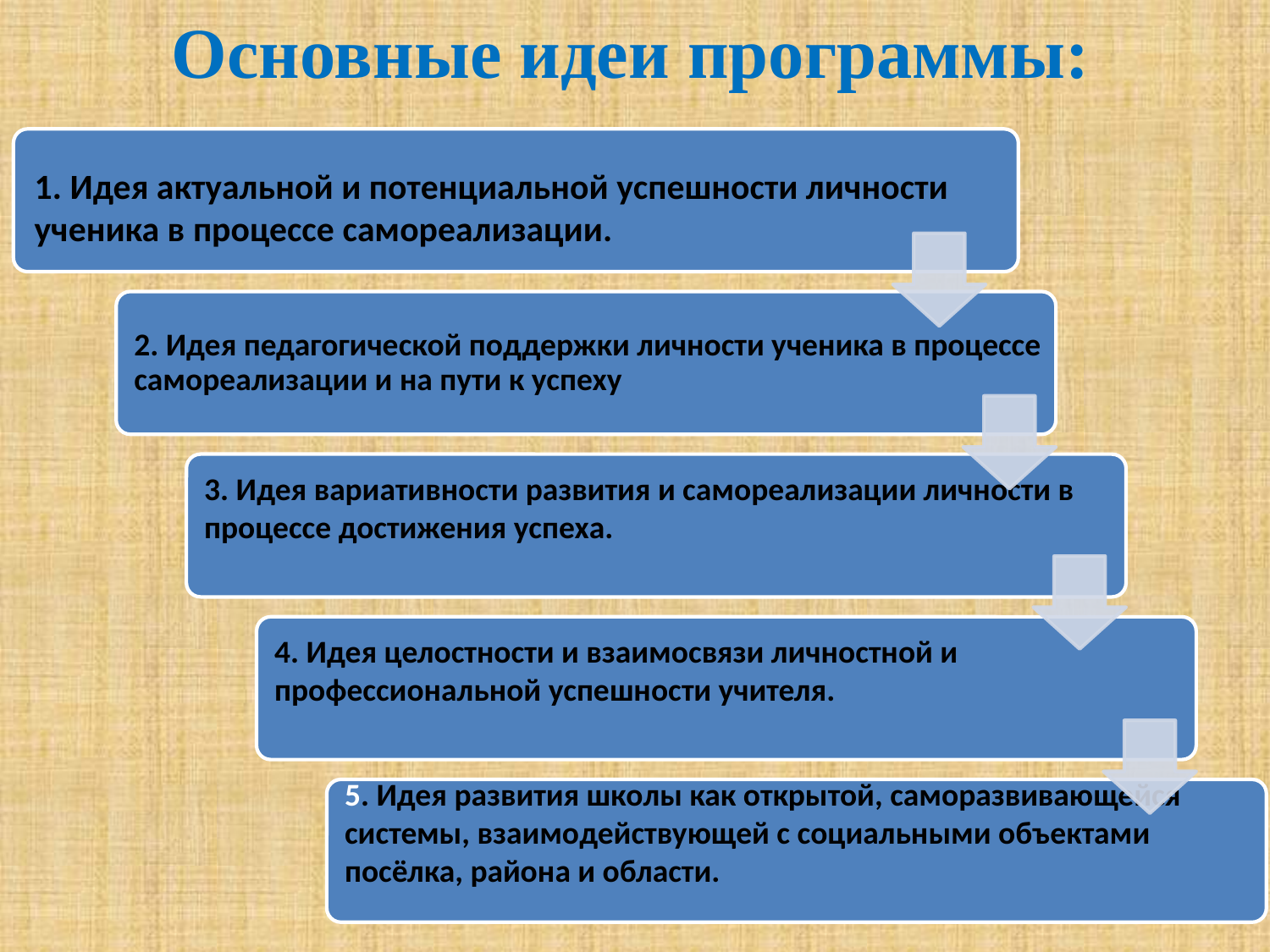

# Основные идеи программы:

1. Идея актуальной и потенциальной успешности личности ученика в процессе самореализации.

2. Идея педагогической поддержки личности ученика в процессе самореализации и на пути к успеху
3. Идея вариативности развития и самореализации личности в процессе достижения успеха.

4. Идея целостности и взаимосвязи личностной и профессиональной успешности учителя.

5. Идея развития школы как открытой, саморазвивающейся системы, взаимодействующей с социальными объектами посёлка, района и области.